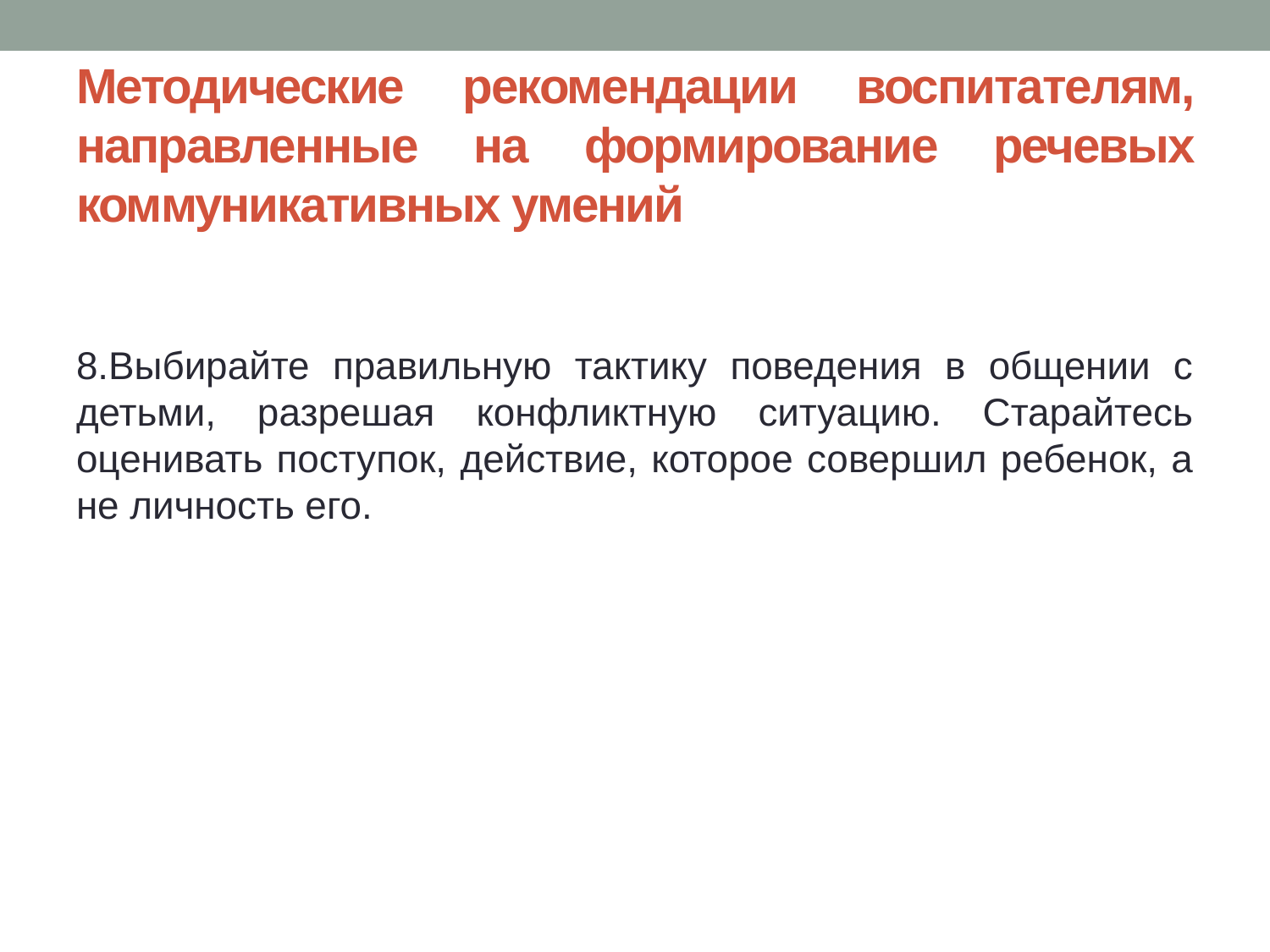

# Методические рекомендации воспитателям, направленные на формирование речевых коммуникативных умений

8.Выбирайте правильную тактику поведения в общении с детьми, разрешая конфликтную ситуацию. Старайтесь оценивать поступок, действие, которое совершил ребенок, а не личность его.